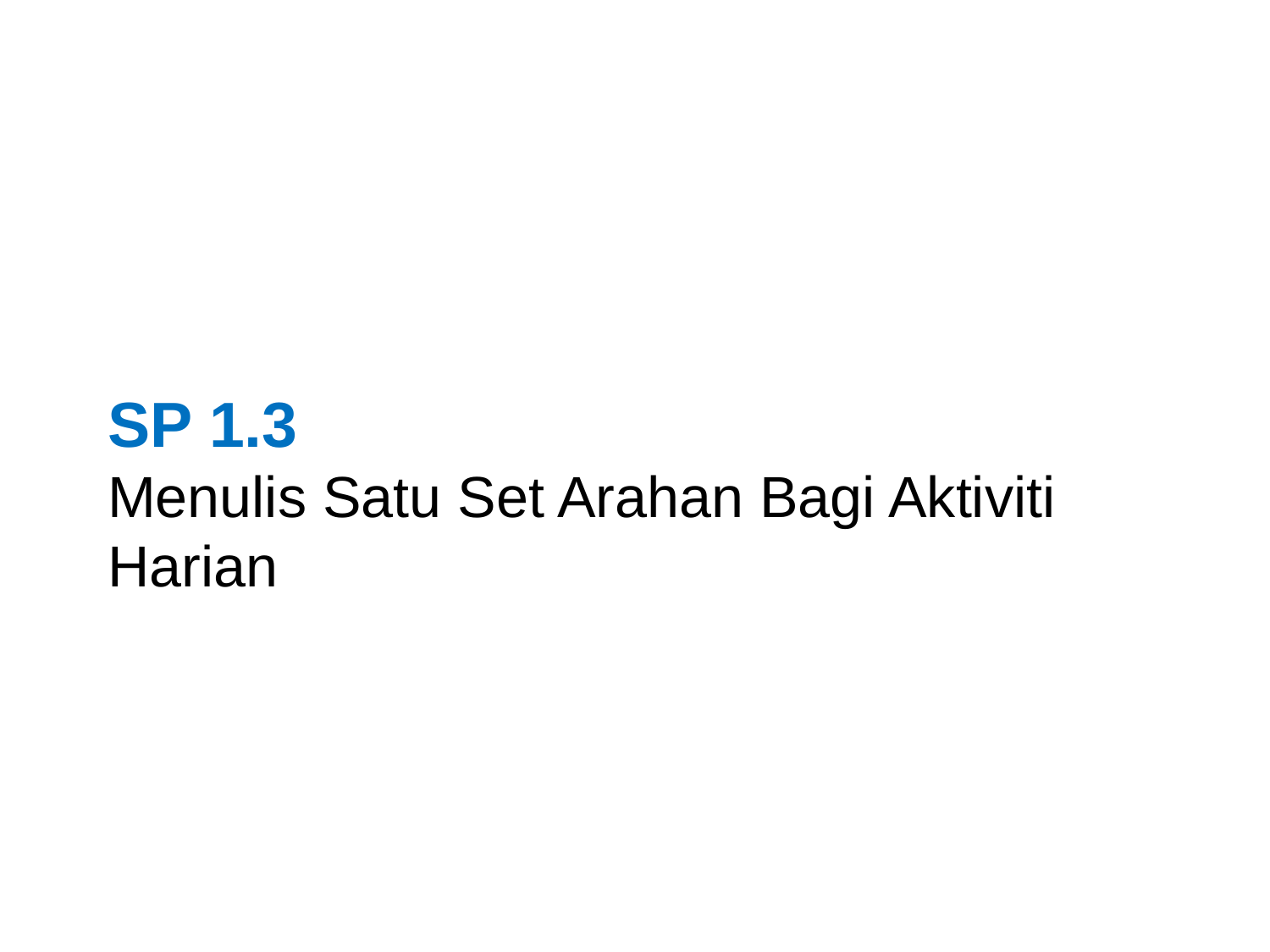

# SP 1.3 Menulis Satu Set Arahan Bagi Aktiviti Harian